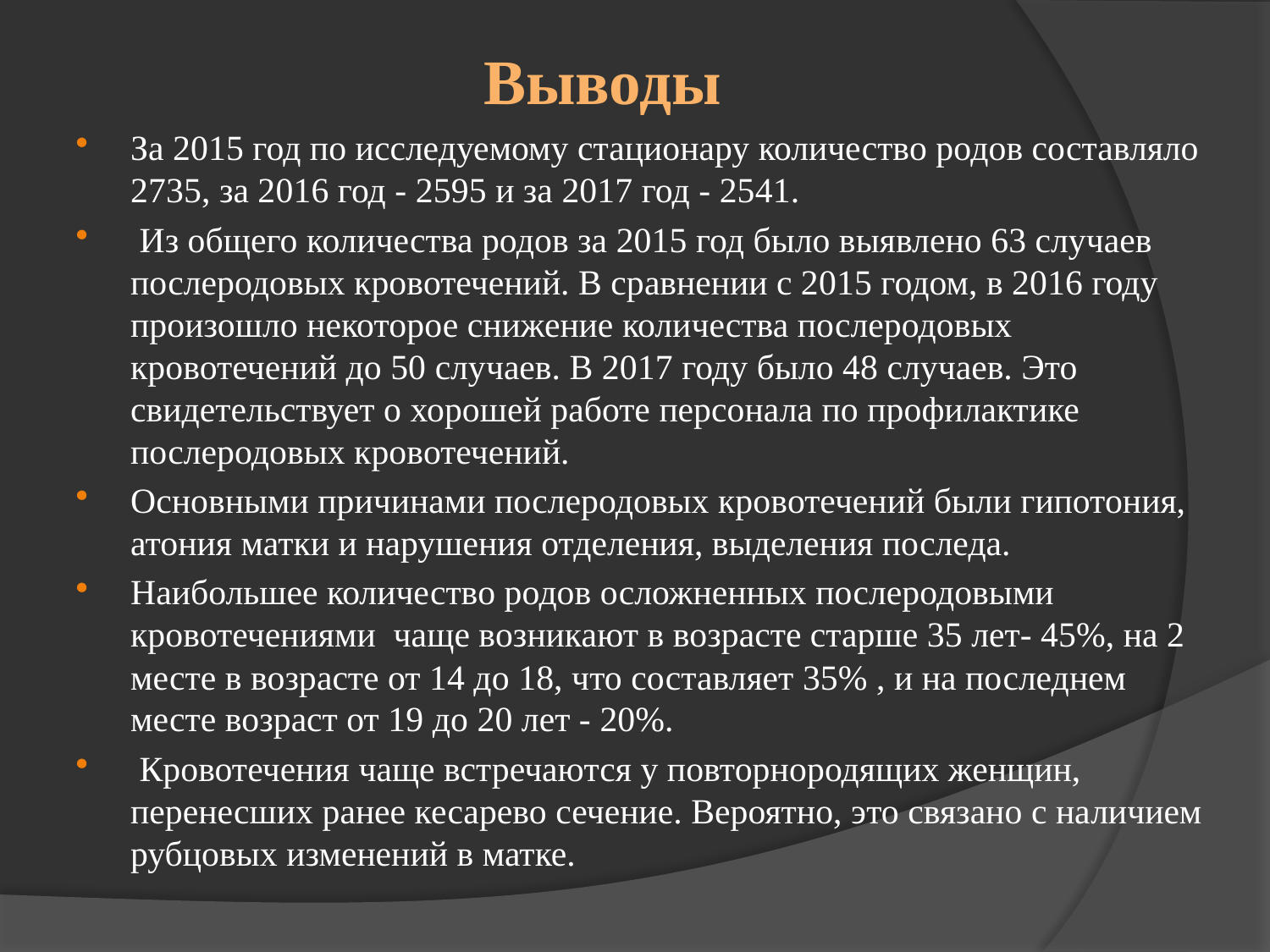

# Выводы
За 2015 год по исследуемому стационару количество родов составляло 2735, за 2016 год - 2595 и за 2017 год - 2541.
 Из общего количества родов за 2015 год было выявлено 63 случаев послеродовых кровотечений. В сравнении с 2015 годом, в 2016 году произошло некоторое снижение количества послеродовых кровотечений до 50 случаев. В 2017 году было 48 случаев. Это свидетельствует о хорошей работе персонала по профилактике послеродовых кровотечений.
Основными причинами послеродовых кровотечений были гипотония, атония матки и нарушения отделения, выделения последа.
Наибольшее количество родов осложненных послеродовыми кровотечениями  чаще возникают в возрасте старше 35 лет- 45%, на 2 месте в возрасте от 14 до 18, что составляет 35% , и на последнем месте возраст от 19 до 20 лет - 20%.
 Кровотечения чаще встречаются у повторнородящих женщин, перенесших ранее кесарево сечение. Вероятно, это связано с наличием рубцовых изменений в матке.